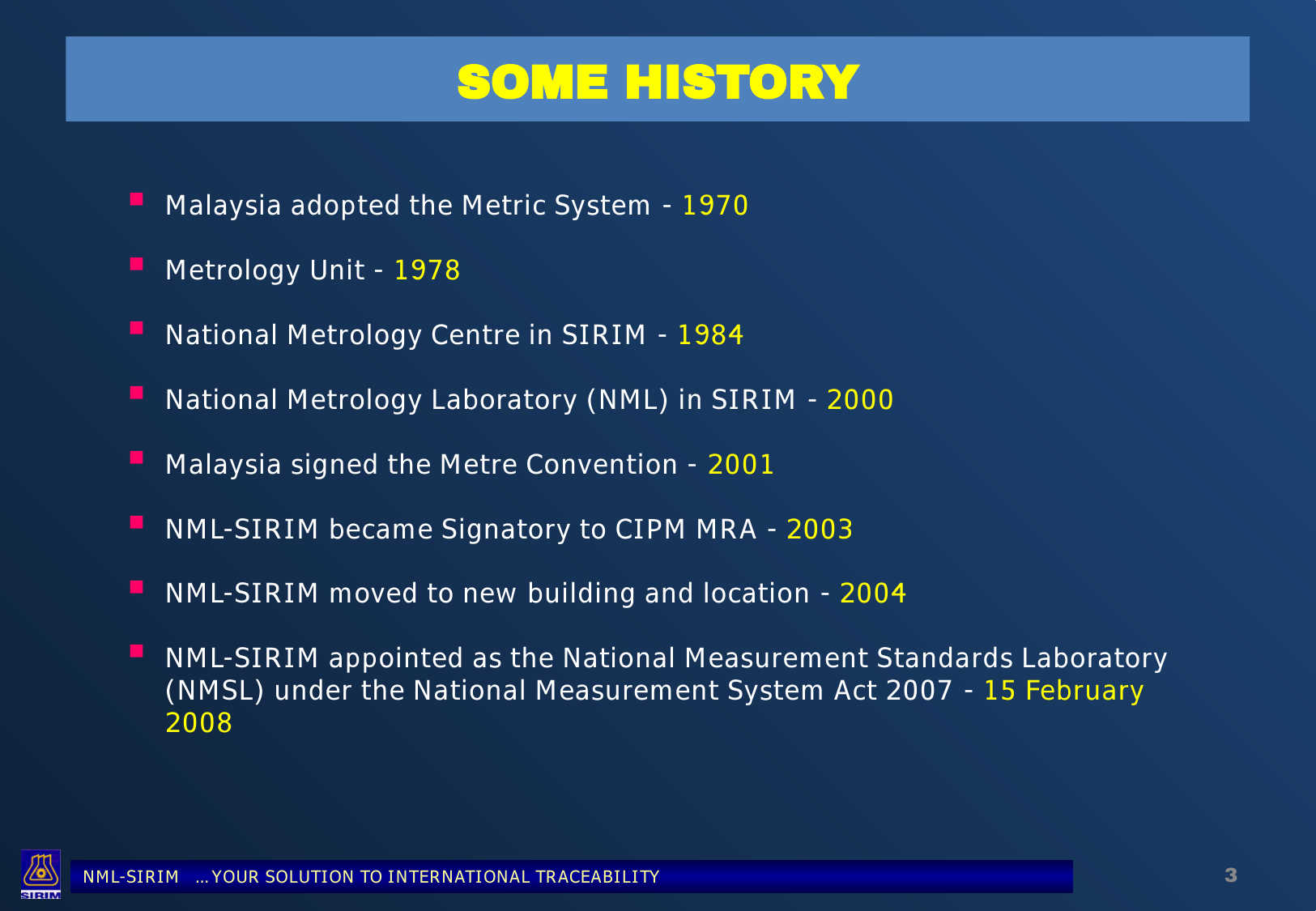

# SOME HISTORY

Malaysia adopted the Metric System - 1970

Metrology Unit - 1978

National Metrology Centre in SIRIM - 1984

National Metrology Laboratory (NML) in SIRIM - 2000

Malaysia signed the Metre Convention - 2001

NML-SIRIM became Signatory to CIPM MRA - 2003

NML-SIRIM moved to new building and location - 2004

NML-SIRIM appointed as the National Measurement Standards Laboratory (NMSL) under the National Measurement System Act 2007 - 15 February 2008